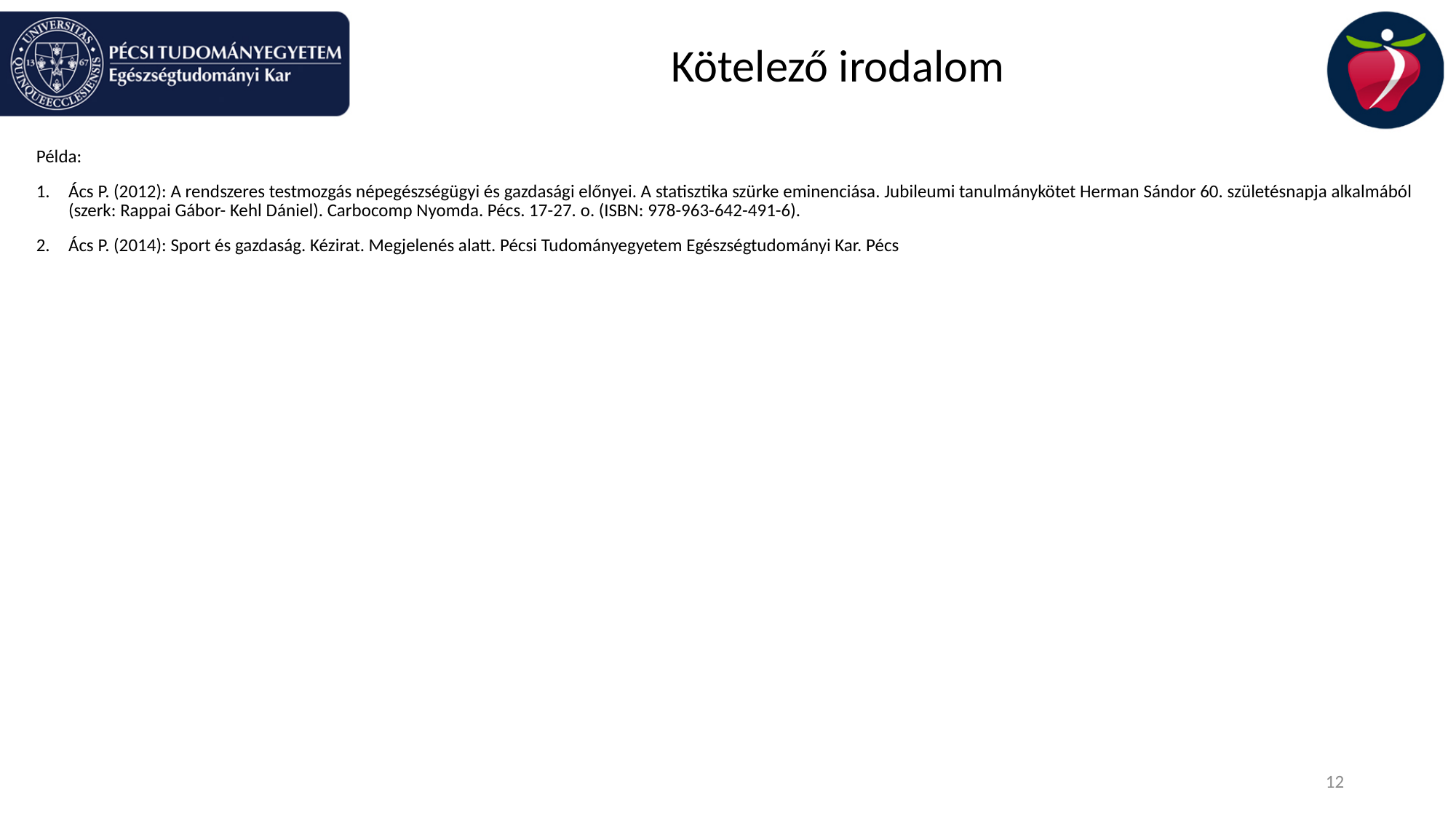

# Kötelező irodalom
Példa:
Ács P. (2012): A rendszeres testmozgás népegészségügyi és gazdasági előnyei. A statisztika szürke eminenciása. Jubileumi tanulmánykötet Herman Sándor 60. születésnapja alkalmából (szerk: Rappai Gábor- Kehl Dániel). Carbocomp Nyomda. Pécs. 17-27. o. (ISBN: 978-963-642-491-6).
Ács P. (2014): Sport és gazdaság. Kézirat. Megjelenés alatt. Pécsi Tudományegyetem Egészségtudományi Kar. Pécs
12